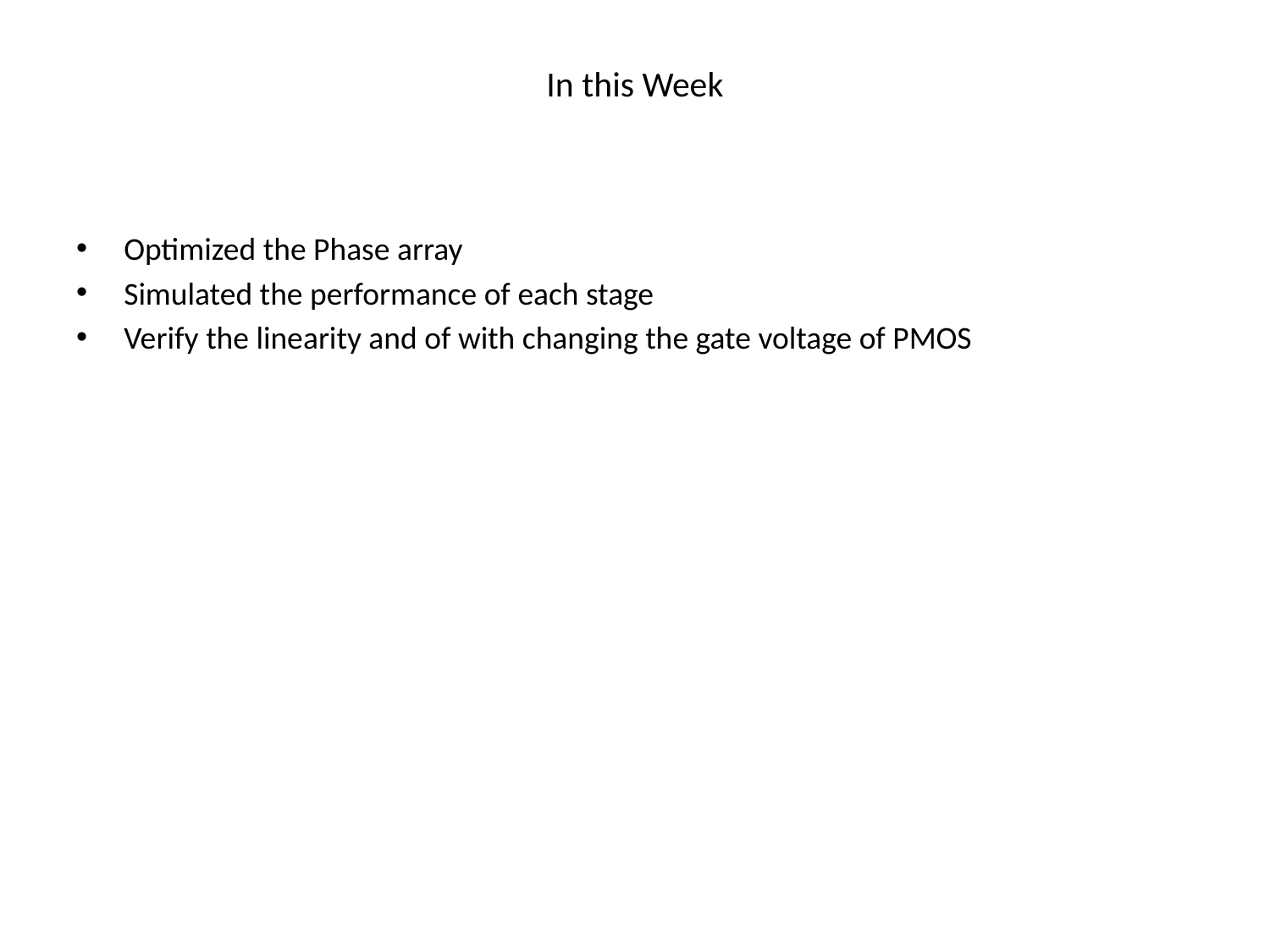

# In this Week
Optimized the Phase array
Simulated the performance of each stage
Verify the linearity and of with changing the gate voltage of PMOS